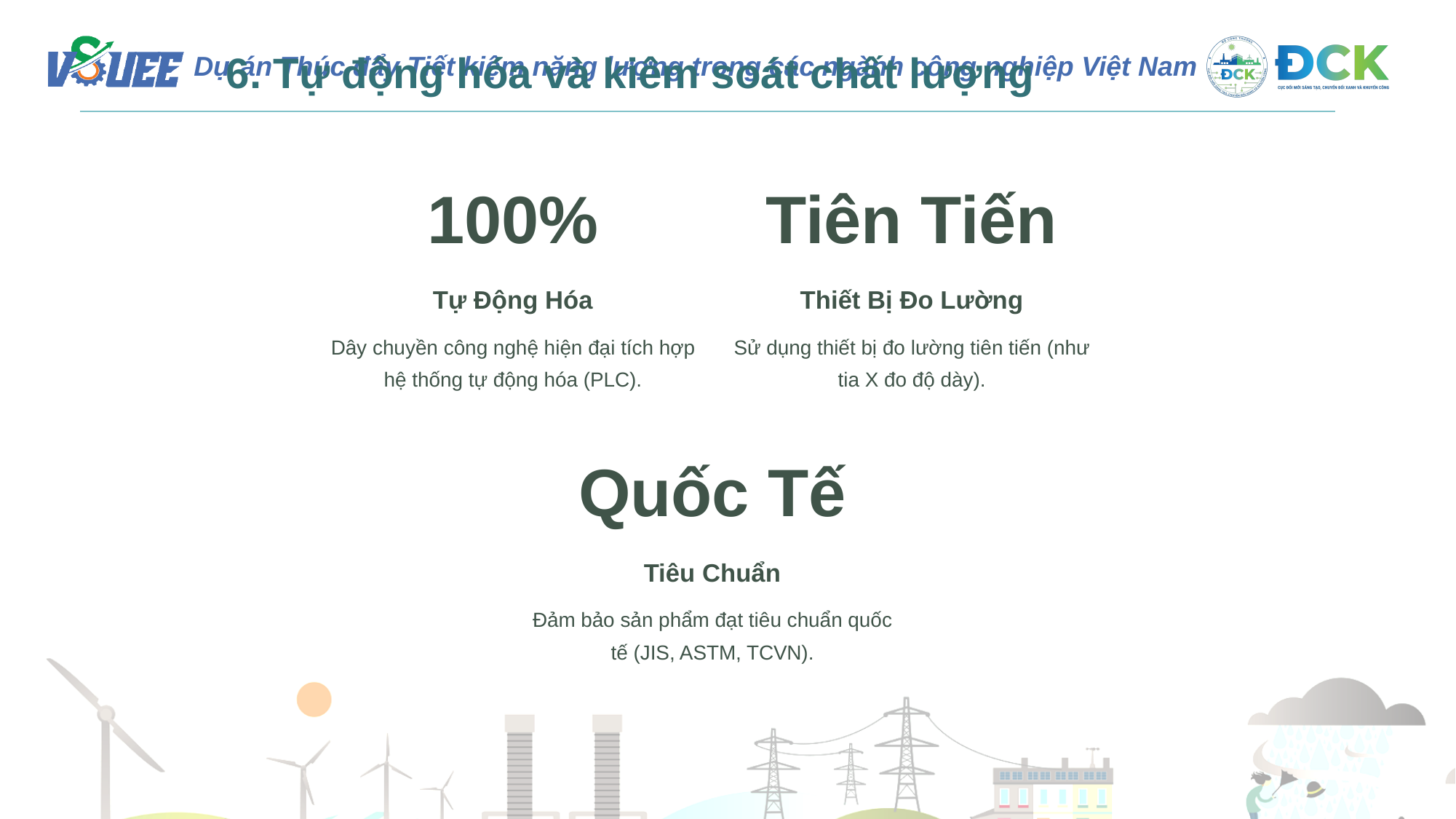

6. Tự động hóa và kiêm soát chất lượng
100%
Tiên Tiến
Tự Động Hóa
Thiết Bị Đo Lường
Dây chuyền công nghệ hiện đại tích hợp hệ thống tự động hóa (PLC).
Sử dụng thiết bị đo lường tiên tiến (như tia X đo độ dày).
Quốc Tế
Tiêu Chuẩn
Đảm bảo sản phẩm đạt tiêu chuẩn quốc tế (JIS, ASTM, TCVN).